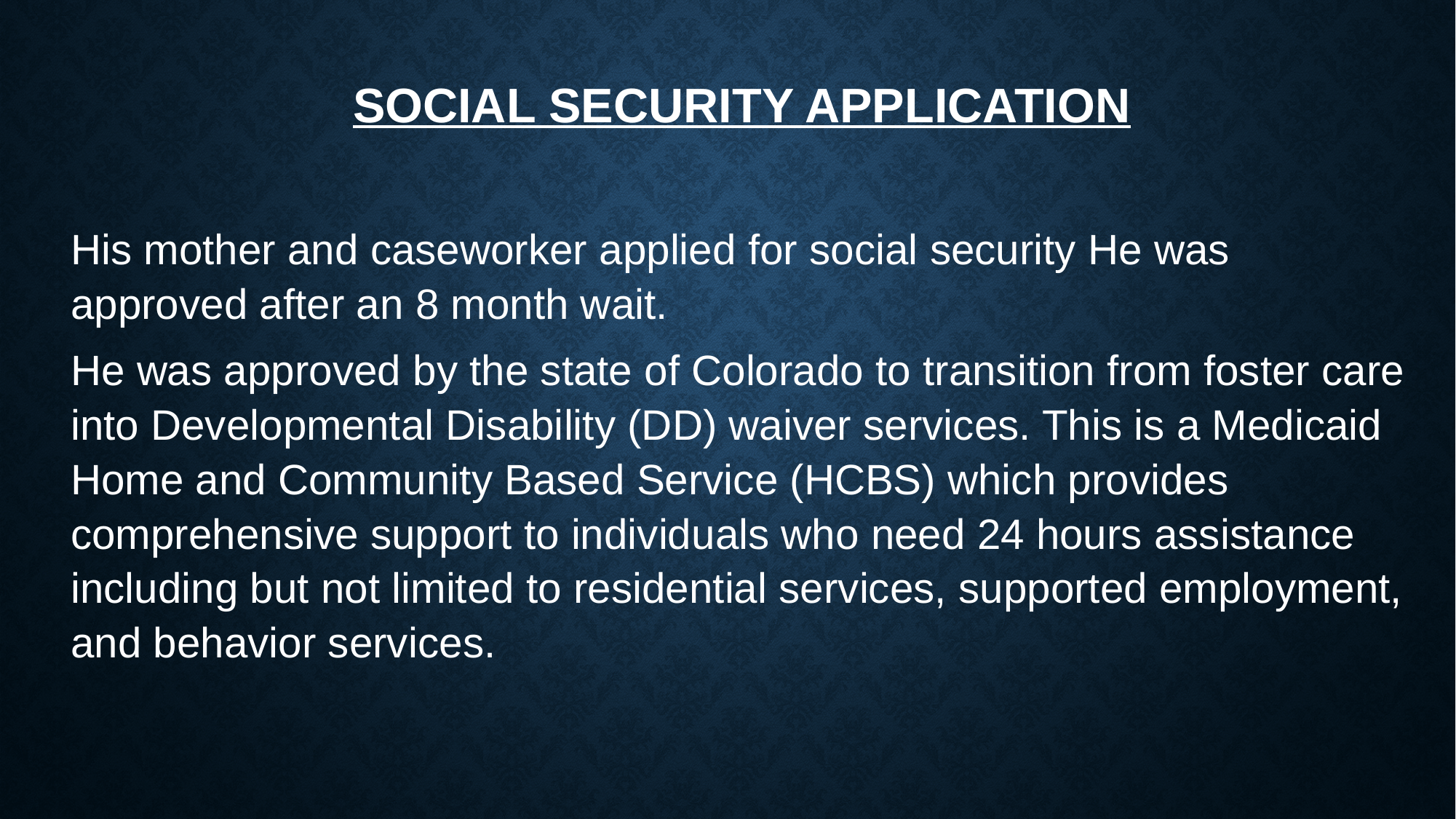

SOCIAL SECURITY APPLICATION

His mother and caseworker applied for social security He was approved after an 8 month wait.
He was approved by the state of Colorado to transition from foster care into Developmental Disability (DD) waiver services. This is a Medicaid Home and Community Based Service (HCBS) which provides comprehensive support to individuals who need 24 hours assistance including but not limited to residential services, supported employment, and behavior services.